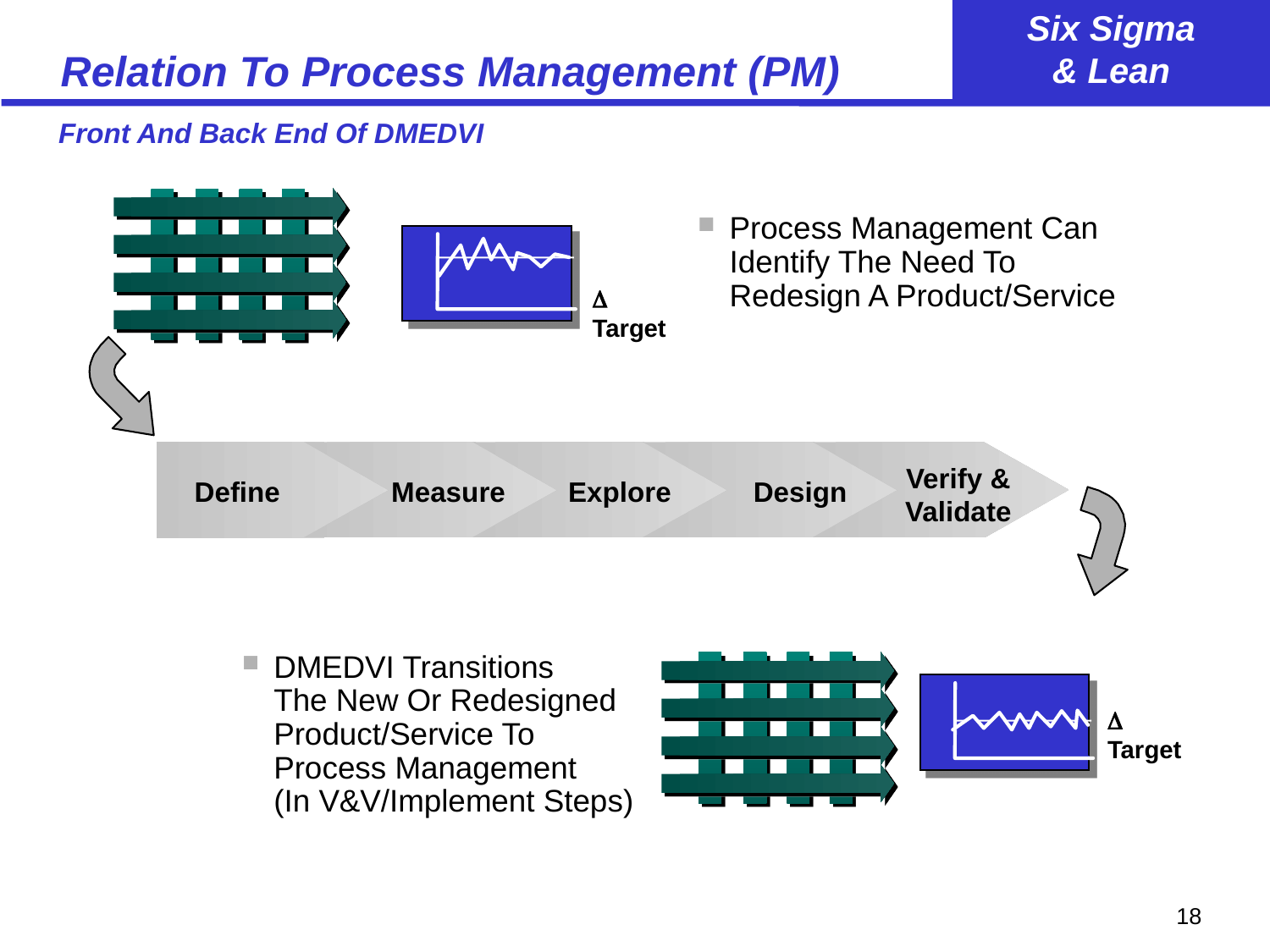

# Relation To Process Management (PM)
Front And Back End Of DMEDVI

Process Management Can Identify The Need To Redesign A Product/Service

Δ
Target

Verify &
Validate
Define
Measure
Explore
Design

DMEDVI Transitions
The New Or Redesigned Product/Service To Process Management
(In V&V/Implement Steps)

Δ
Target